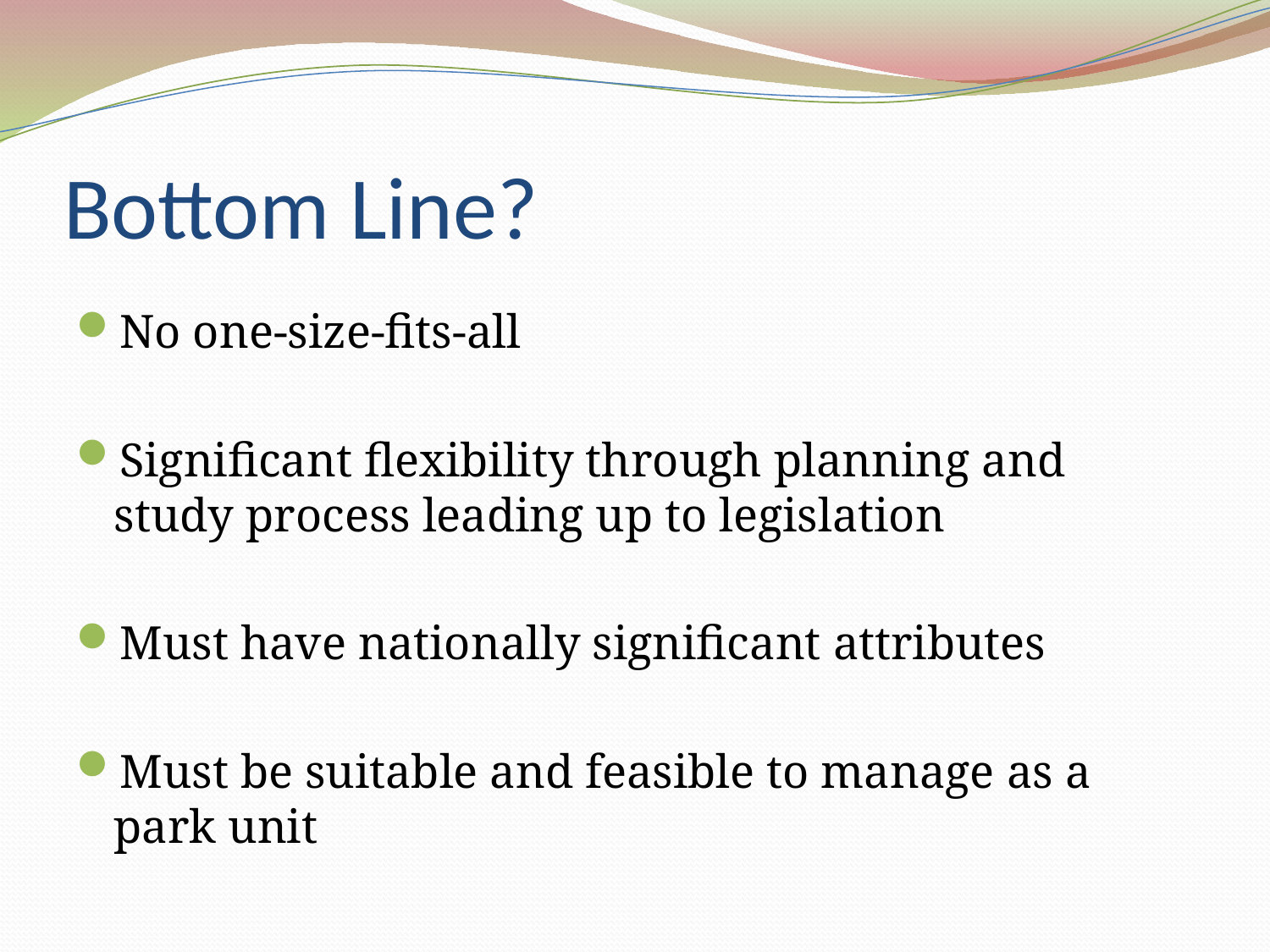

# Bottom Line?
No one-size-fits-all

Significant flexibility through planning and study process leading up to legislation

Must have nationally significant attributes

Must be suitable and feasible to manage as a park unit